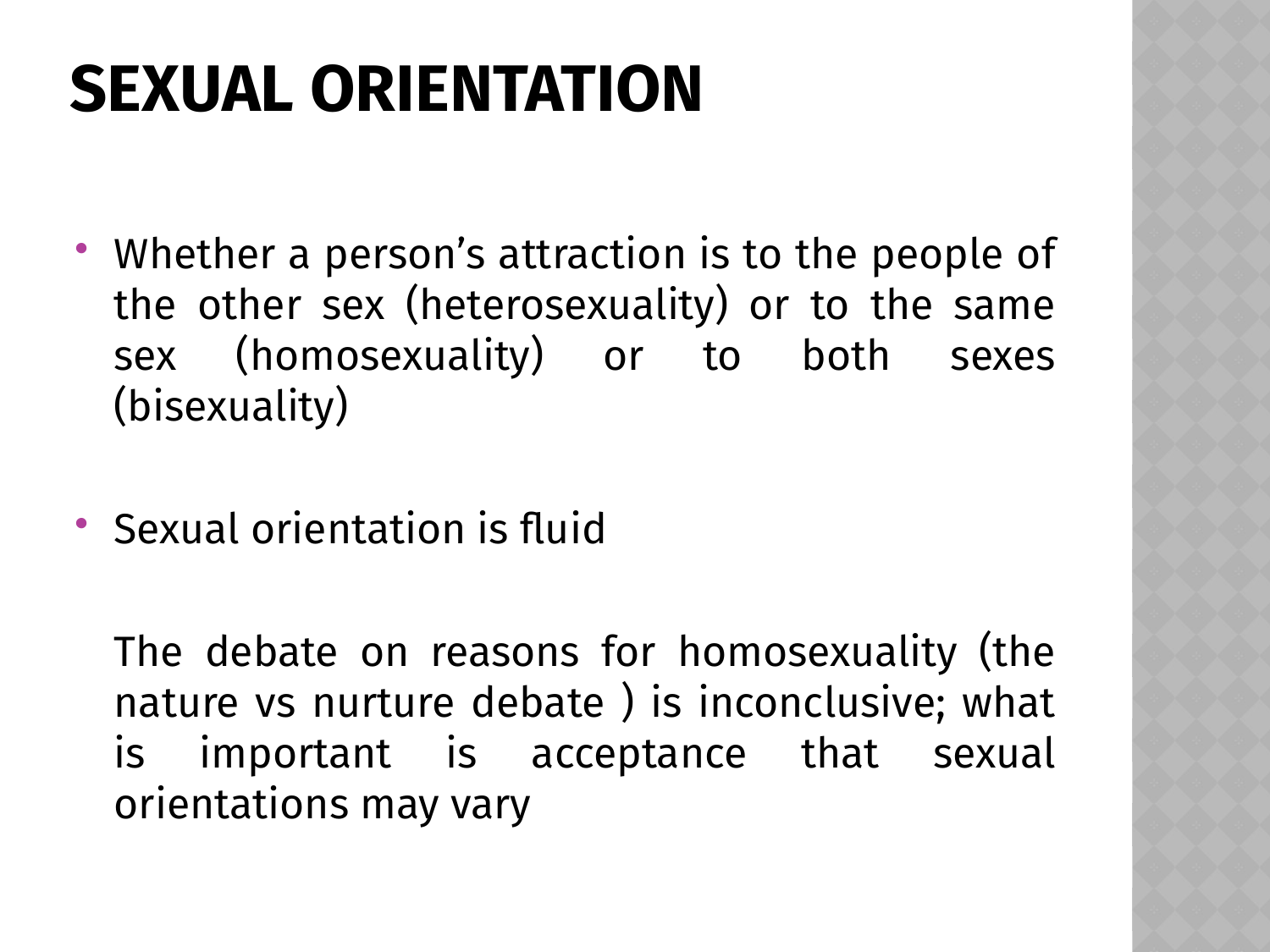

# Sexual Orientation

Whether a person’s attraction is to the people of the other sex (heterosexuality) or to the same sex (homosexuality) or to both sexes (bisexuality)

Sexual orientation is fluid

	The debate on reasons for homosexuality (the nature vs nurture debate ) is inconclusive; what is important is acceptance that sexual orientations may vary